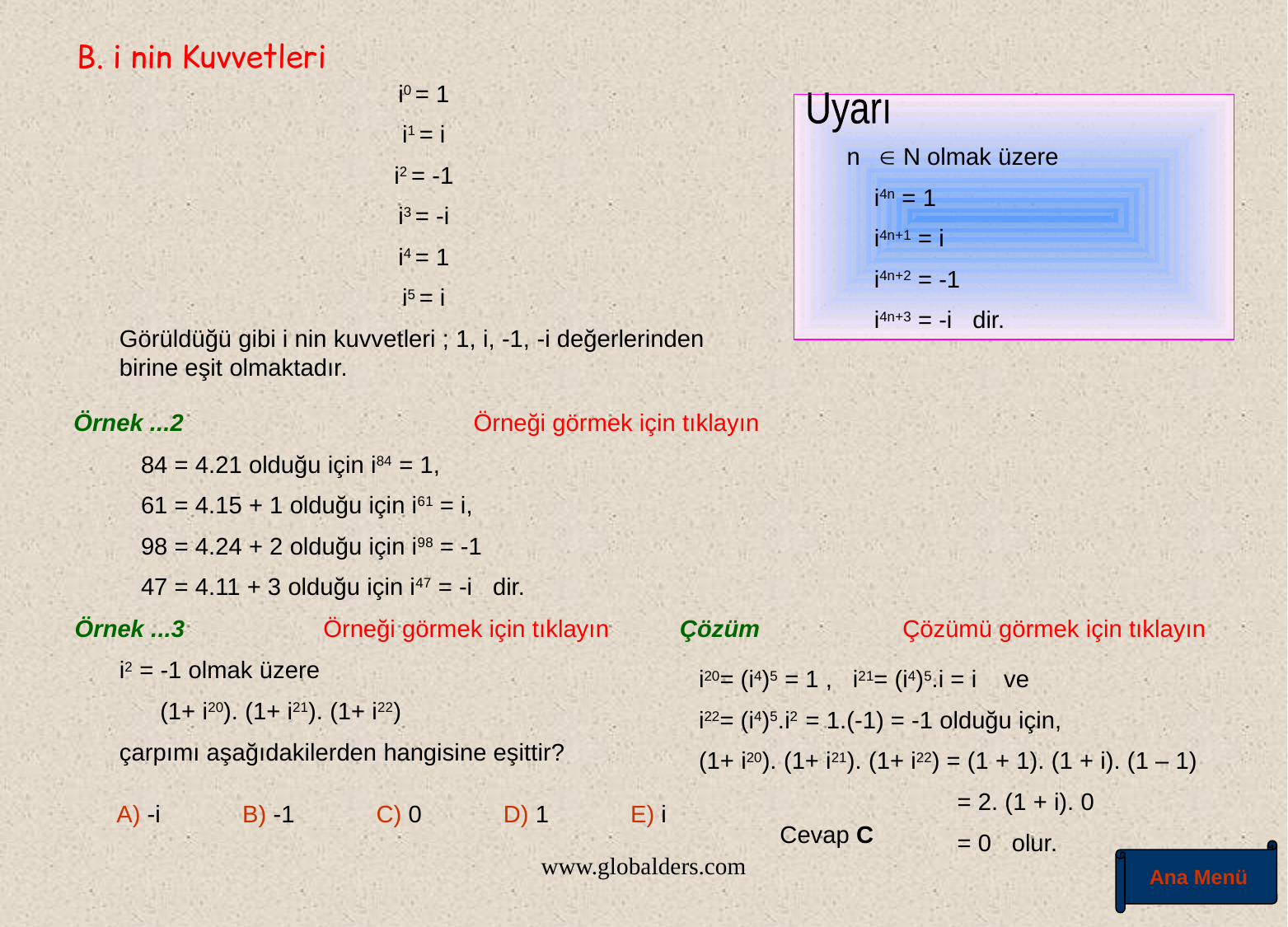

B. i nin Kuvvetleri
i0 = 1
i1 = i
i2 = -1
i3 = -i
i4 = 1
i5 = i
Görüldüğü gibi i nin kuvvetleri ; 1, i, -1, -i değerlerinden birine eşit olmaktadır.

Uyarı

      n  ∈ N olmak üzere
          i4n = 1
          i4n+1 = i
          i4n+2 = -1
          i4n+3 = -i   dir.
Örnek ...2
Örneği görmek için tıklayın
84 = 4.21 olduğu için i84 = 1,
61 = 4.15 + 1 olduğu için i61 = i,
98 = 4.24 + 2 olduğu için i98 = -1
47 = 4.11 + 3 olduğu için i47 = -i   dir.
Örnek ...3
Örneği görmek için tıklayın
Çözüm
Çözümü görmek için tıklayın
i2 = -1 olmak üzere
      (1+ i20). (1+ i21). (1+ i22)
çarpımı aşağıdakilerden hangisine eşittir?
i20= (i4)5 = 1 ,   i21= (i4)5.i = i    ve
i22= (i4)5.i2  = 1.(-1) = -1 olduğu için,
(1+ i20). (1+ i21). (1+ i22) = (1 + 1). (1 + i). (1 – 1)
                                      = 2. (1 + i). 0
                                      = 0   olur.

A) -i            B) -1            C) 0            D) 1            E) i
Cevap C
Ana Menü
www.globalders.com